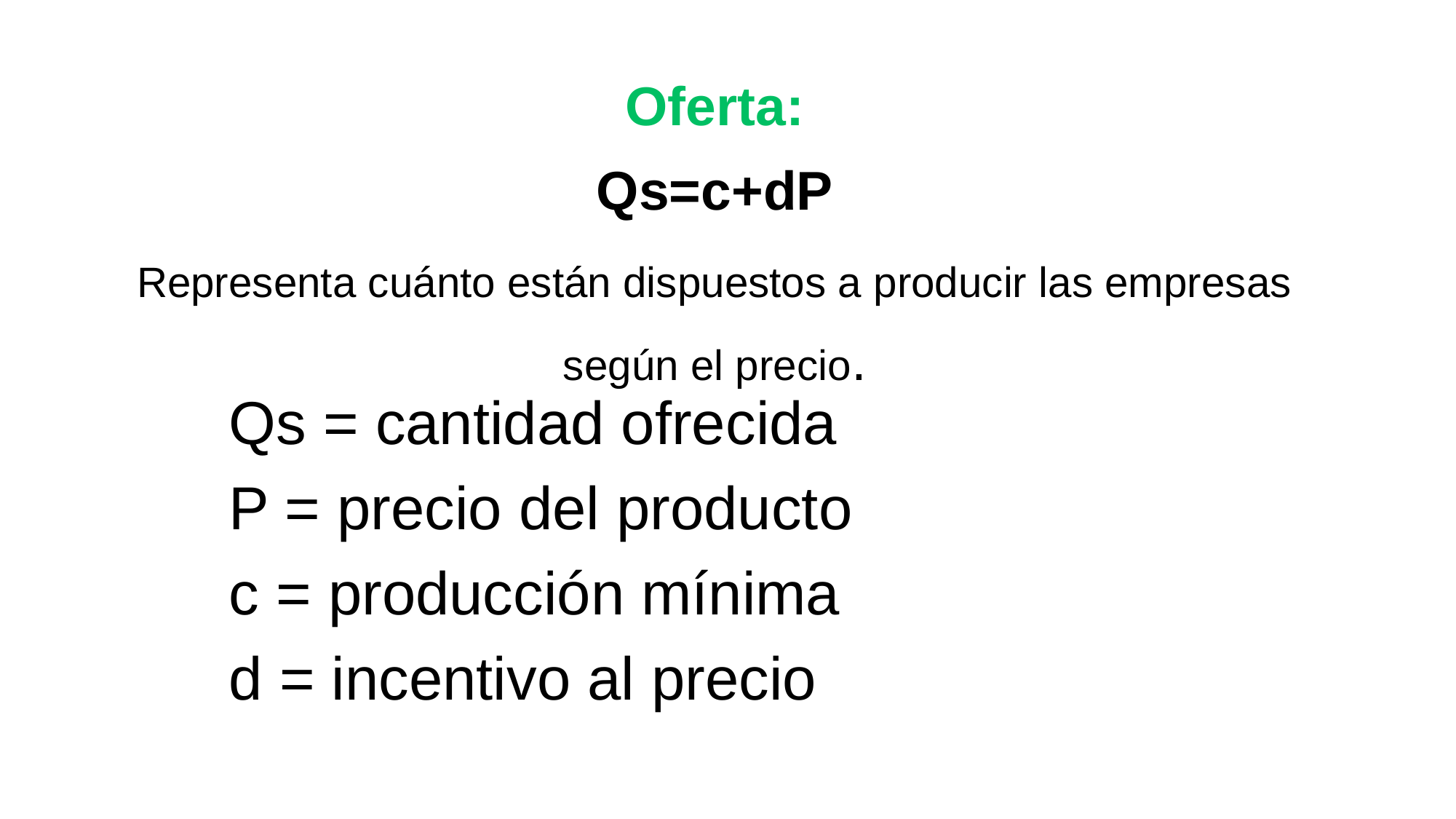

Oferta:
Qs=c+dP
Representa cuánto están dispuestos a producir las empresas según el precio.
Qs​ = cantidad ofrecida
P = precio del producto
c = producción mínima
d = incentivo al precio